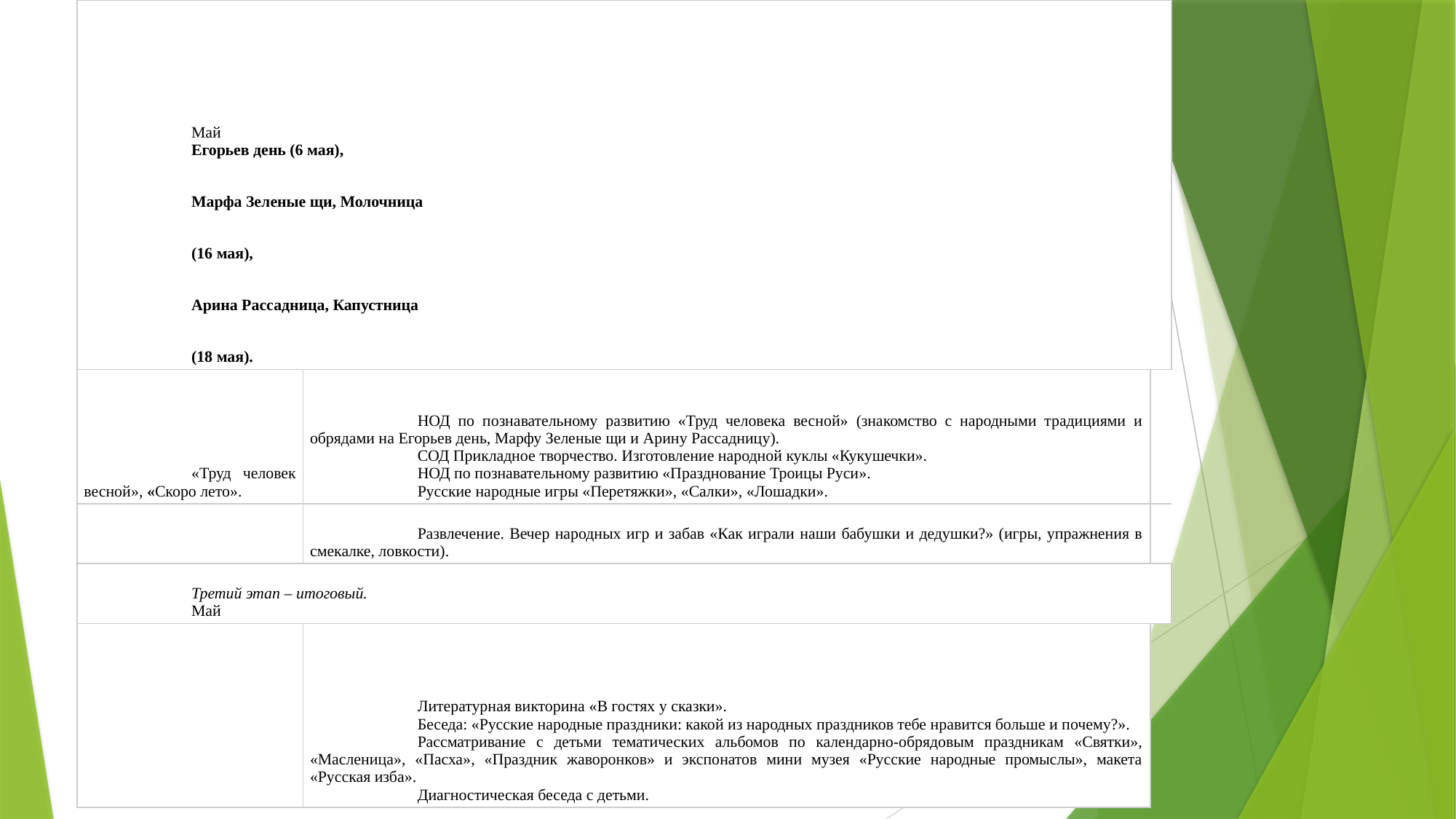

| Май Егорьев день (6 мая), Марфа Зеленые щи, Молочница (16 мая), Арина Рассадница, Капустница (18 мая). |  |  |
| --- | --- | --- |
| «Труд человек весной», «Скоро лето». | НОД по познавательному развитию «Труд человека весной» (знакомство с народными традициями и обрядами на Егорьев день, Марфу Зеленые щи и Арину Рассадницу).  СОД Прикладное творчество. Изготовление народной куклы «Кукушечки». НОД по познавательному развитию «Празднование Троицы Руси».  Русские народные игры «Перетяжки», «Салки», «Лошадки». |  |
|  | Развлечение. Вечер народных игр и забав «Как играли наши бабушки и дедушки?» (игры, упражнения в смекалке, ловкости). |  |
| Третий этап – итоговый. Май |  |  |
|  | Литературная викторина «В гостях у сказки». Беседа: «Русские народные праздники: какой из народных праздников тебе нравится больше и почему?».  Рассматривание с детьми тематических альбомов по календарно-обрядовым праздникам «Святки», «Масленица», «Пасха», «Праздник жаворонков» и экспонатов мини музея «Русские народные промыслы», макета «Русская изба».      Диагностическая беседа с детьми. |  |